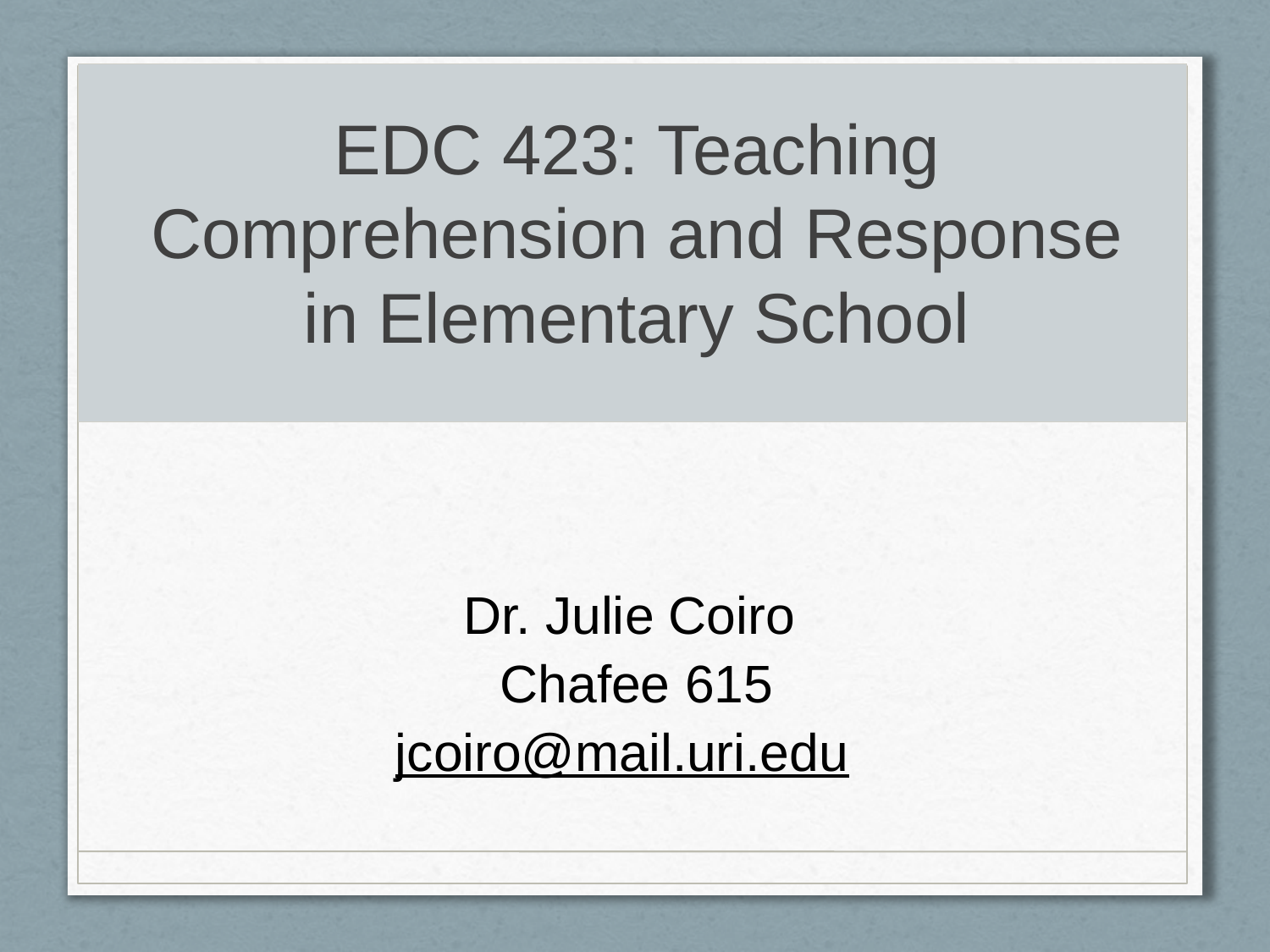

# EDC 423: Teaching Comprehension and Response in Elementary School
Dr. Julie Coiro
Chafee 615
jcoiro@mail.uri.edu